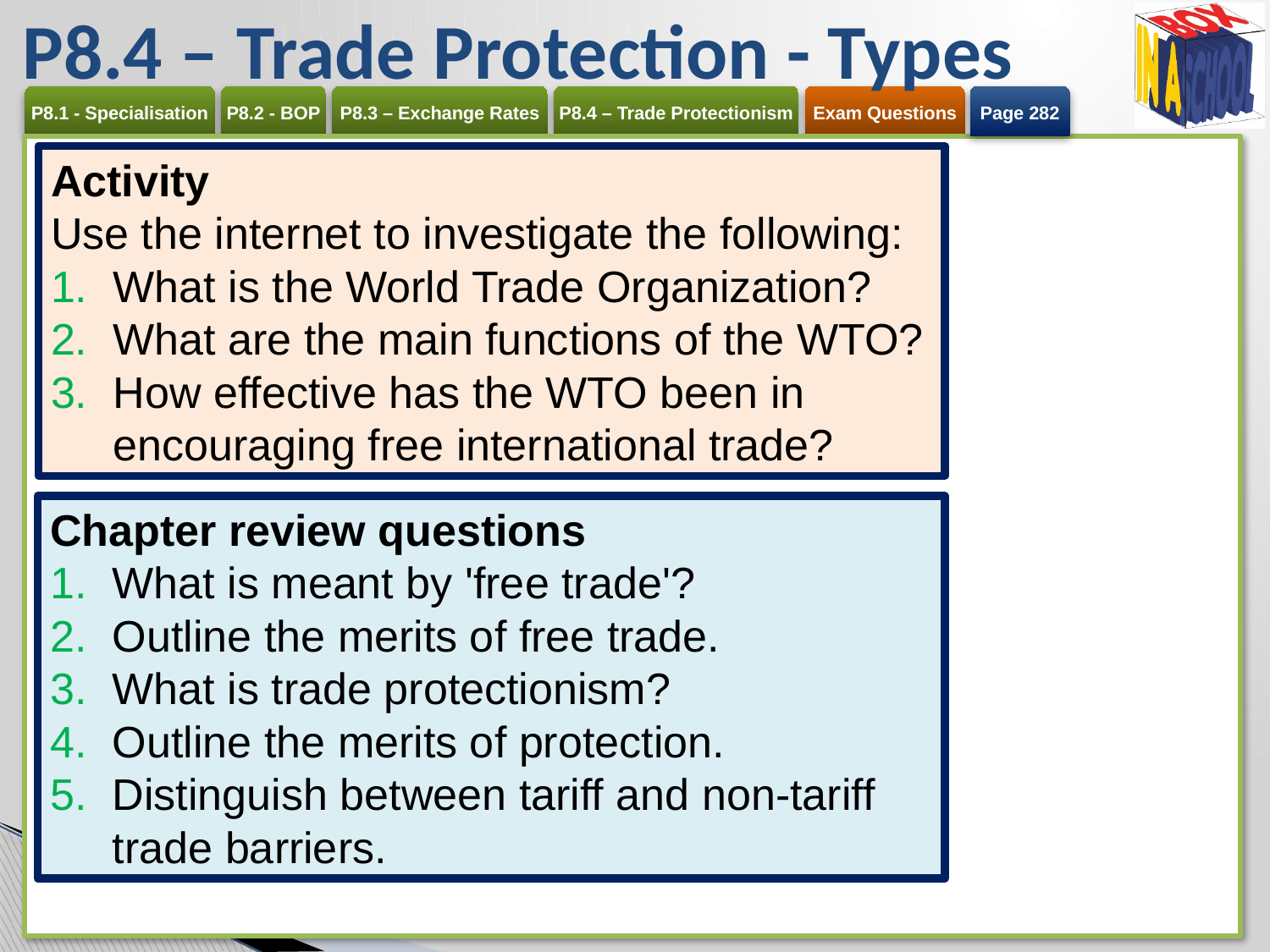

# P8.4 – Trade Protection - Types
Page 282
Activity
Use the internet to investigate the following:
What is the World Trade Organization?
What are the main functions of the WTO?
How effective has the WTO been in encouraging free international trade?
Chapter review questions
What is meant by 'free trade'?
Outline the merits of free trade.
What is trade protectionism?
Outline the merits of protection.
Distinguish between tariff and non-tariff trade barriers.